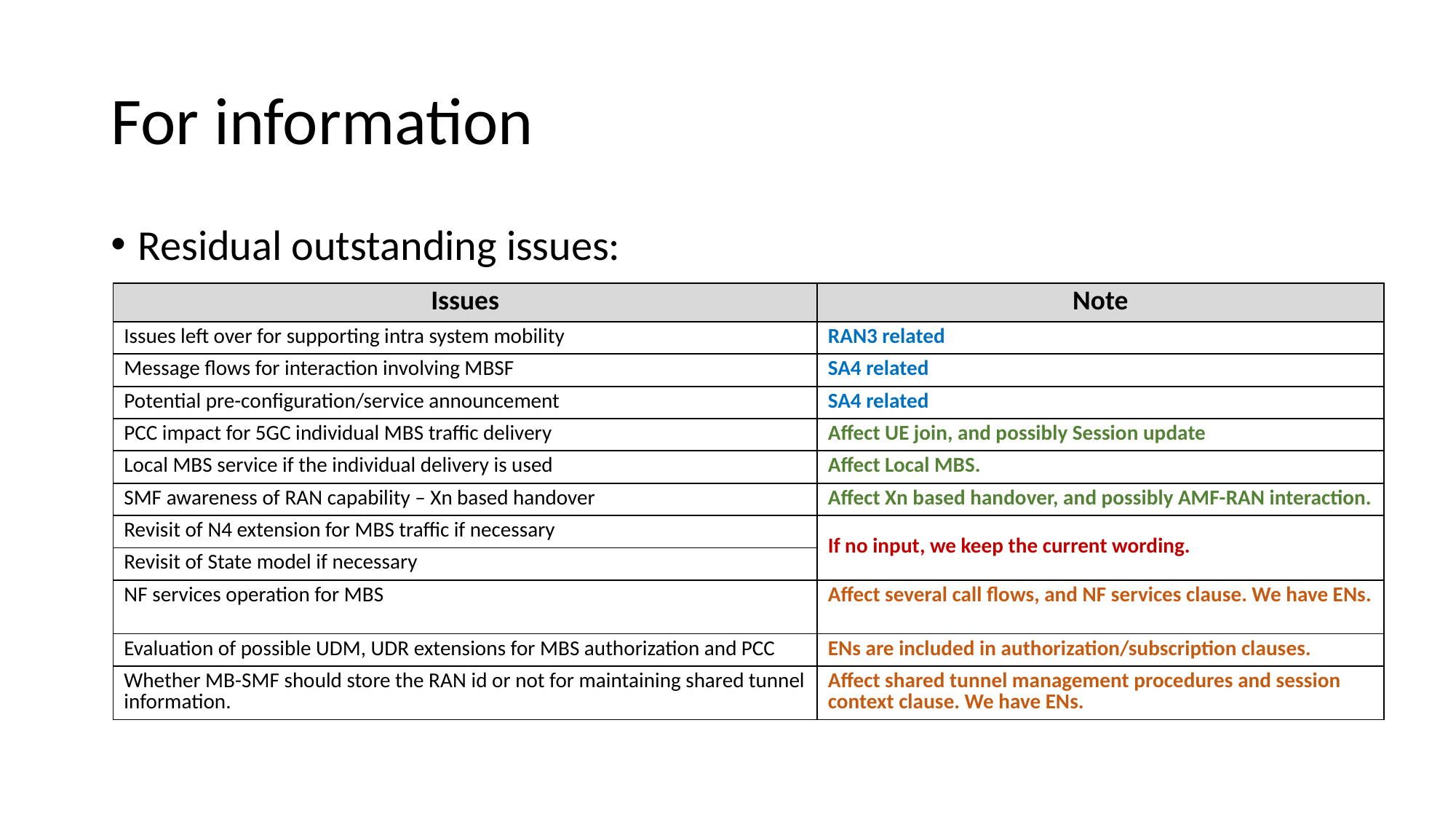

# For information
Residual outstanding issues:

| Issues | Note |
| --- | --- |
| Issues left over for supporting intra system mobility | RAN3 related |
| Message flows for interaction involving MBSF | SA4 related |
| Potential pre-configuration/service announcement | SA4 related |
| PCC impact for 5GC individual MBS traffic delivery | Affect UE join, and possibly Session update |
| Local MBS service if the individual delivery is used | Affect Local MBS. |
| SMF awareness of RAN capability – Xn based handover | Affect Xn based handover, and possibly AMF-RAN interaction. |
| Revisit of N4 extension for MBS traffic if necessary | If no input, we keep the current wording. |
| Revisit of State model if necessary |  |
| NF services operation for MBS | Affect several call flows, and NF services clause. We have ENs. |
| Evaluation of possible UDM, UDR extensions for MBS authorization and PCC | ENs are included in authorization/subscription clauses. |
| Whether MB-SMF should store the RAN id or not for maintaining shared tunnel information. | Affect shared tunnel management procedures and session context clause. We have ENs. |